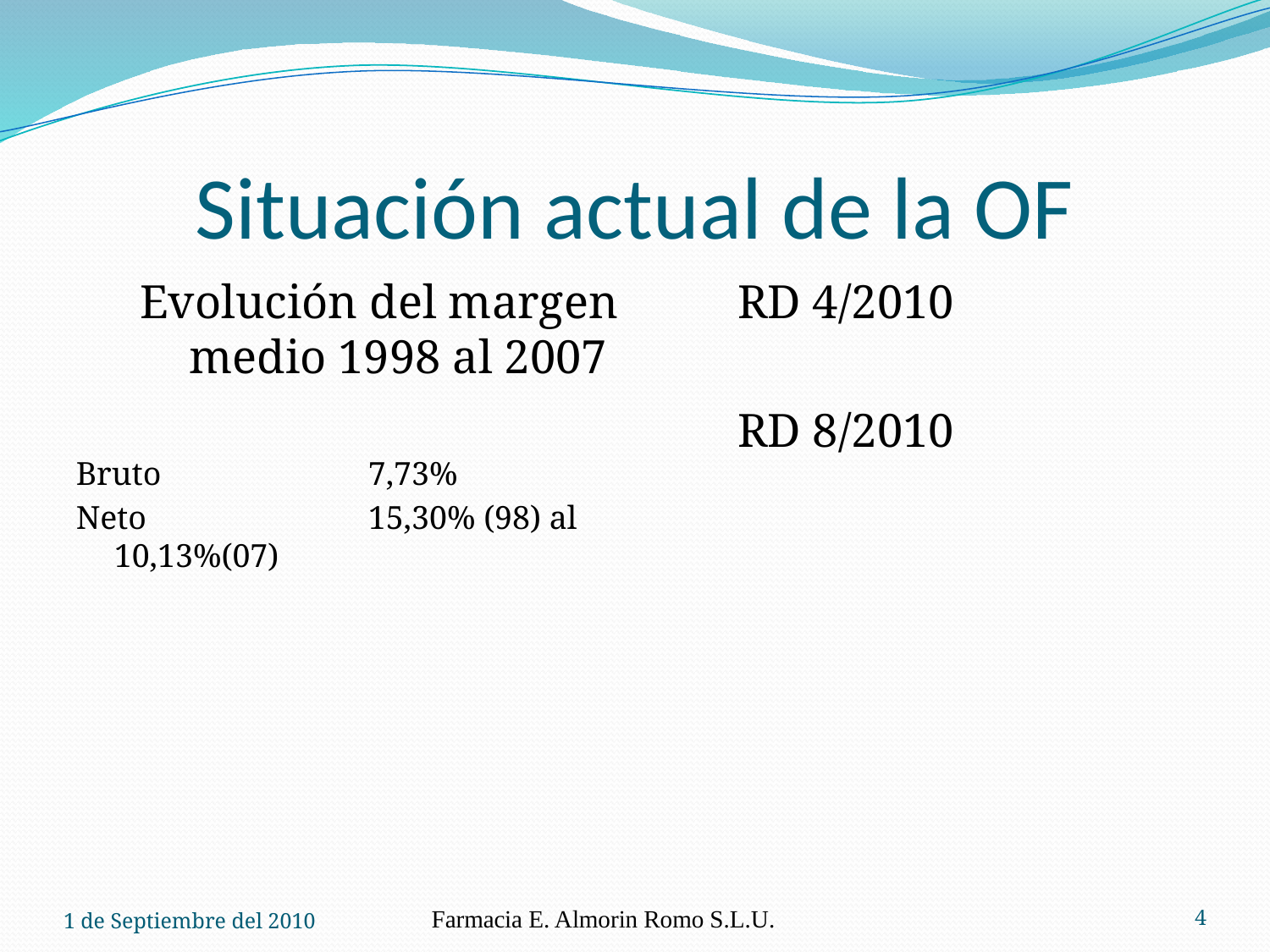

# Situación actual de la OF
Evolución del margen medio 1998 al 2007

Bruto		7,73%
Neto		15,30% (98) al 10,13%(07)
RD 4/2010

RD 8/2010
1 de Septiembre del 2010
Farmacia E. Almorin Romo S.L.U.
4